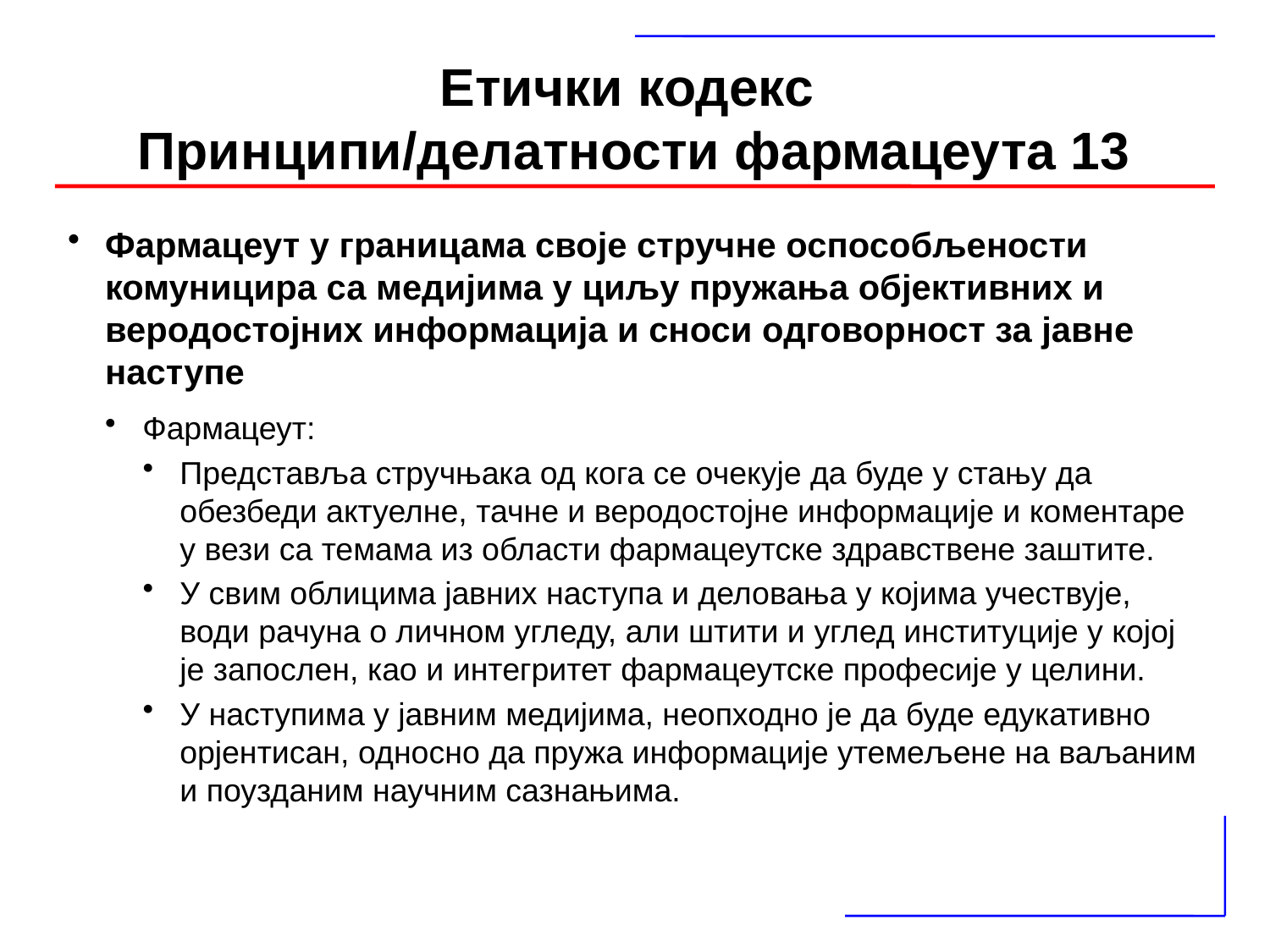

Етички кодекс
Принципи/делатности фармацеута 13
Фармацеут у границама своје стручне оспособљености комуницира са медијима у циљу пружања објективних и веродостојних информација и сноси одговорност за јавне наступе

Фармацеут:
Представља стручњака од кога се очекује да буде у стању да обезбеди актуелне, тачне и веродостојне информације и коментаре у вези са темама из области фармацеутске здравствене заштите.
У свим облицима јавних наступа и деловања у којима учествује, води рачуна о личном угледу, али штити и углед институције у којој је запослен, као и интегритет фармацеутске професије у целини.
У наступима у јавним медијима, неопходно је да буде едукативно орјентисан, односно да пружа информације утемељене на ваљаним и поузданим научним сазнањима.